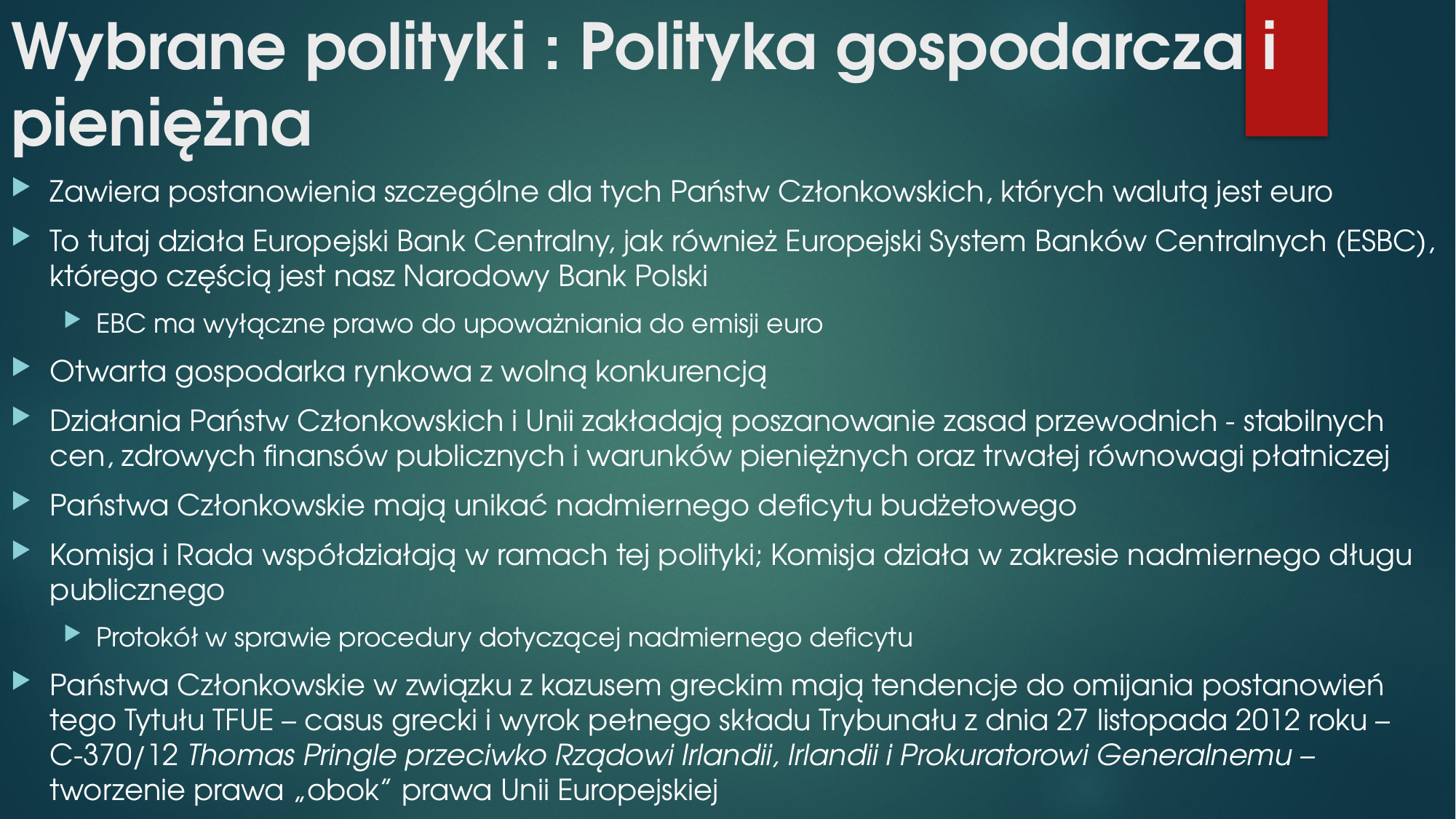

# Wybrane polityki : Polityka gospodarcza i pieniężna
Zawiera postanowienia szczególne dla tych Państw Członkowskich, których walutą jest euro
To tutaj działa Europejski Bank Centralny, jak również Europejski System Banków Centralnych (ESBC), którego częścią jest nasz Narodowy Bank Polski
EBC ma wyłączne prawo do upoważniania do emisji euro
Otwarta gospodarka rynkowa z wolną konkurencją
Działania Państw Członkowskich i Unii zakładają poszanowanie zasad przewodnich - stabilnych cen, zdrowych finansów publicznych i warunków pieniężnych oraz trwałej równowagi płatniczej
Państwa Członkowskie mają unikać nadmiernego deficytu budżetowego
Komisja i Rada współdziałają w ramach tej polityki; Komisja działa w zakresie nadmiernego długu publicznego
Protokół w sprawie procedury dotyczącej nadmiernego deficytu
Państwa Członkowskie w związku z kazusem greckim mają tendencje do omijania postanowień tego Tytułu TFUE – casus grecki i wyrok pełnego składu Trybunału z dnia 27 listopada 2012 roku – C‑370/12 Thomas Pringle przeciwko Rządowi Irlandii, Irlandii i Prokuratorowi Generalnemu – tworzenie prawa „obok” prawa Unii Europejskiej